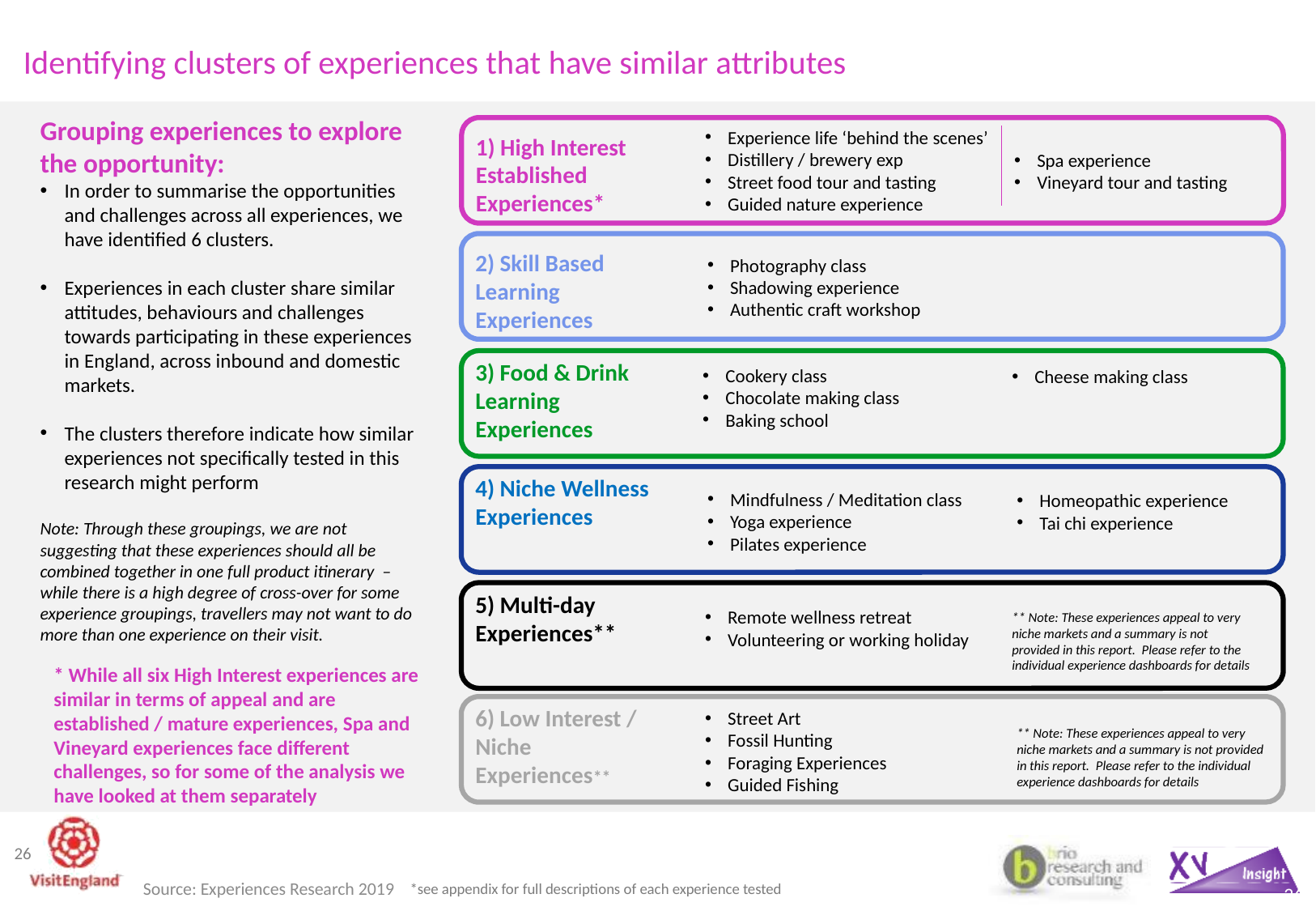

# Identifying clusters of experiences that have similar attributes

Grouping experiences to explore the opportunity:
In order to summarise the opportunities and challenges across all experiences, we have identified 6 clusters.

Experiences in each cluster share similar attitudes, behaviours and challenges towards participating in these experiences in England, across inbound and domestic markets.

The clusters therefore indicate how similar experiences not specifically tested in this research might perform

Note: Through these groupings, we are not suggesting that these experiences should all be combined together in one full product itinerary  – while there is a high degree of cross-over for some experience groupings, travellers may not want to do more than one experience on their visit.

Experience life ‘behind the scenes’
Distillery / brewery exp
Street food tour and tasting
Guided nature experience
1) High Interest Established Experiences*
Spa experience
Vineyard tour and tasting

2) Skill Based Learning Experiences
Photography class
Shadowing experience
Authentic craft workshop

3) Food & Drink Learning Experiences
Cookery class
Chocolate making class
Baking school
Cheese making class

4) Niche Wellness Experiences
Mindfulness / Meditation class
Yoga experience
Pilates experience
Homeopathic experience
Tai chi experience

5) Multi-day Experiences**
Remote wellness retreat
Volunteering or working holiday
** Note: These experiences appeal to very niche markets and a summary is not provided in this report.  Please refer to the individual experience dashboards for details
* While all six High Interest experiences are similar in terms of appeal and are established / mature experiences, Spa and Vineyard experiences face different challenges, so for some of the analysis we have looked at them separately

6) Low Interest / Niche Experiences**
Street Art
Fossil Hunting
Foraging Experiences
Guided Fishing
** Note: These experiences appeal to very niche markets and a summary is not provided in this report.  Please refer to the individual experience dashboards for details
26
*see appendix for full descriptions of each experience tested
26